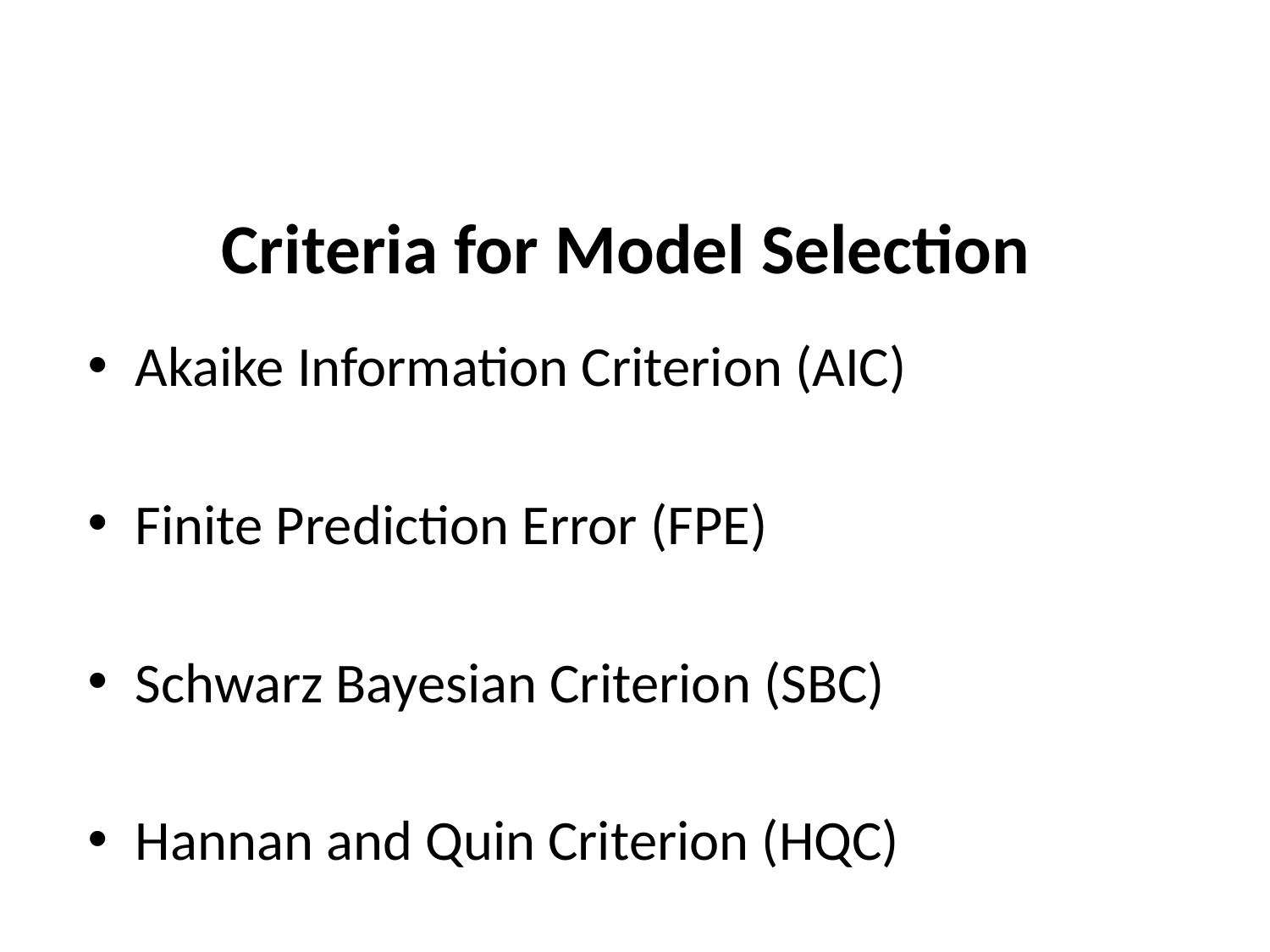

# Criteria for Model Selection
Akaike Information Criterion (AIC)

Finite Prediction Error (FPE)

Schwarz Bayesian Criterion (SBC)

Hannan and Quin Criterion (HQC)